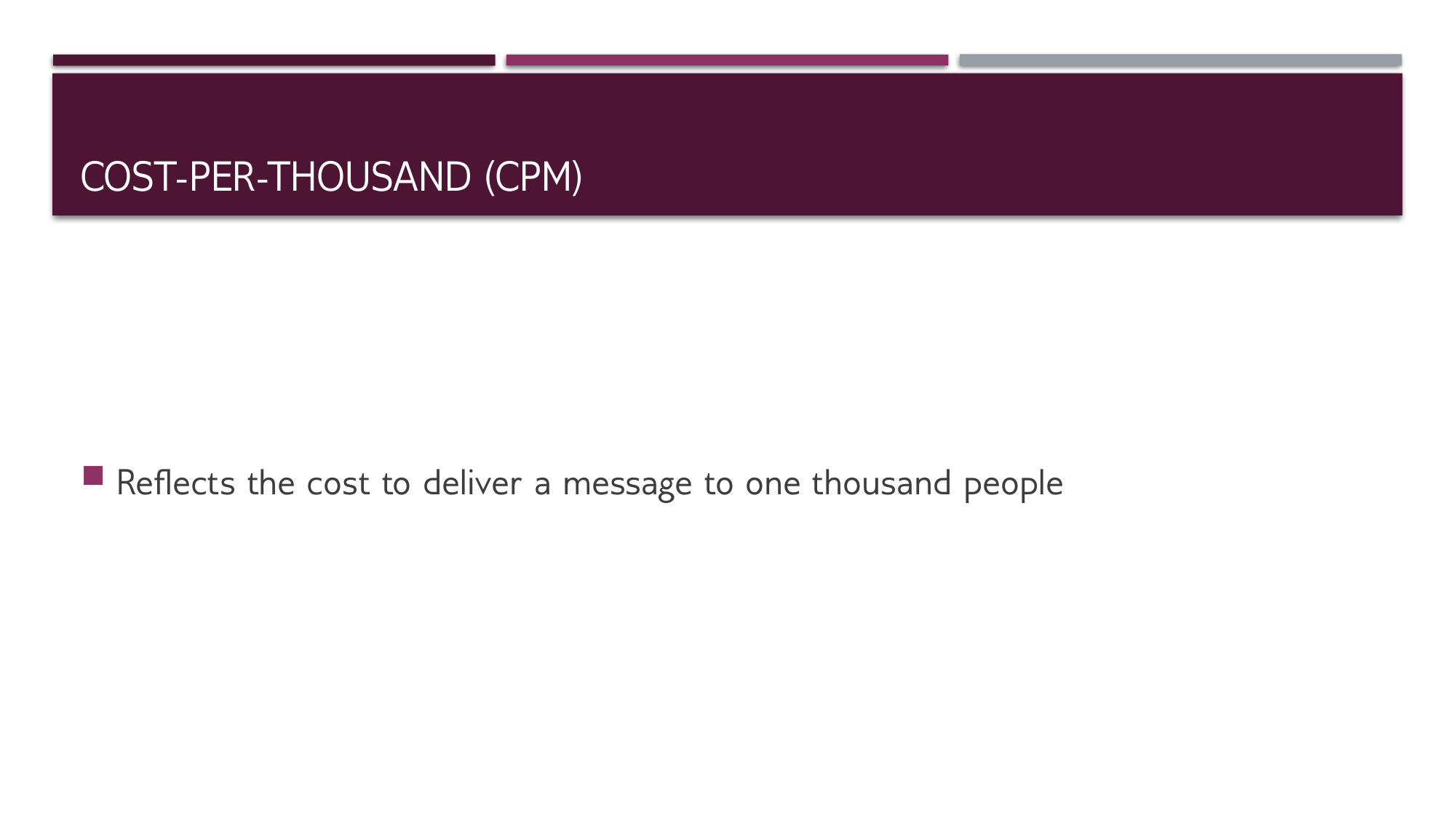

# Cost-per-thousand (CPM)
Reflects the cost to deliver a message to one thousand people